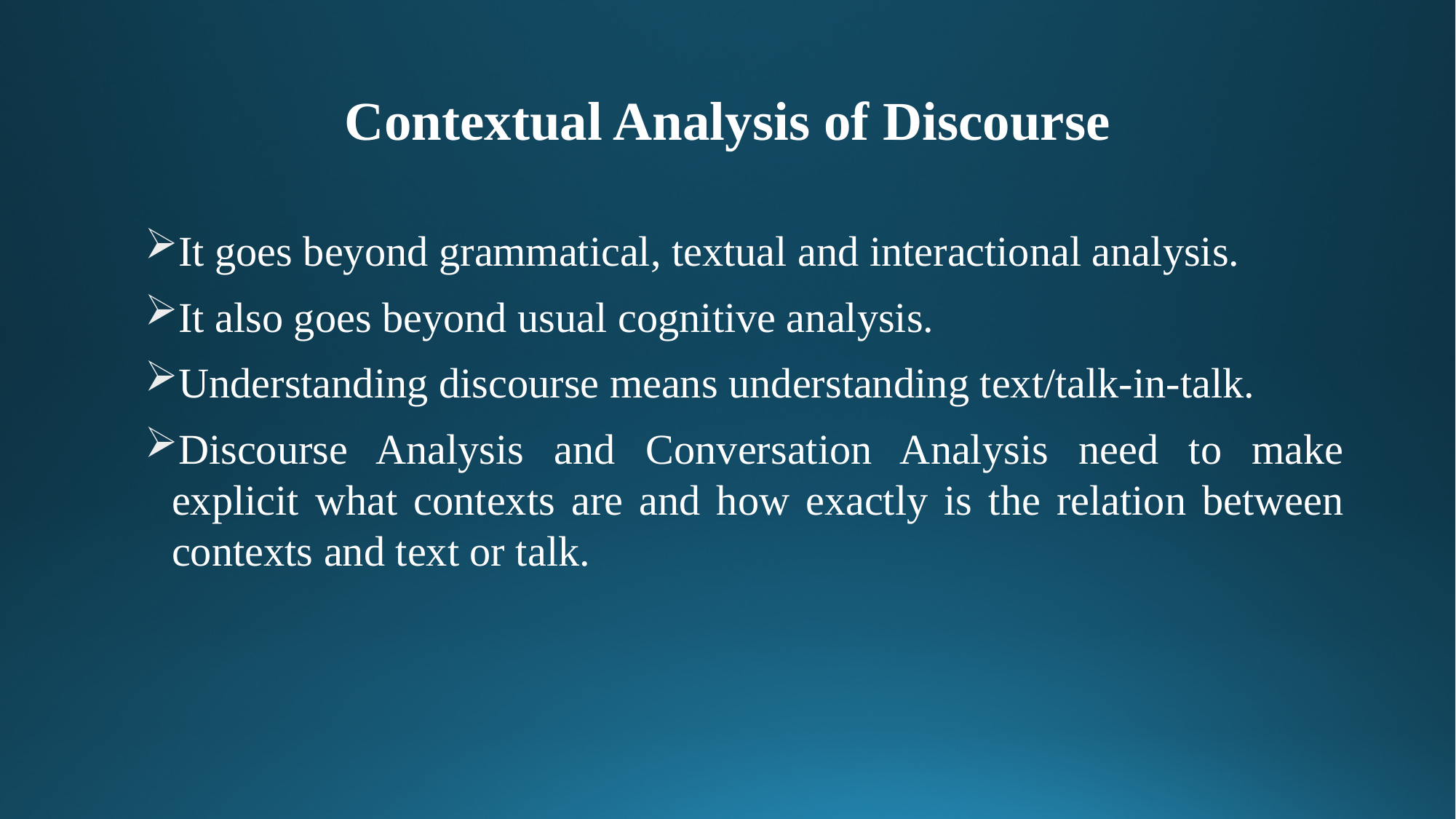

# Contextual Analysis of Discourse
It goes beyond grammatical, textual and interactional analysis.
It also goes beyond usual cognitive analysis.
Understanding discourse means understanding text/talk-in-talk.
Discourse Analysis and Conversation Analysis need to make explicit what contexts are and how exactly is the relation between contexts and text or talk.